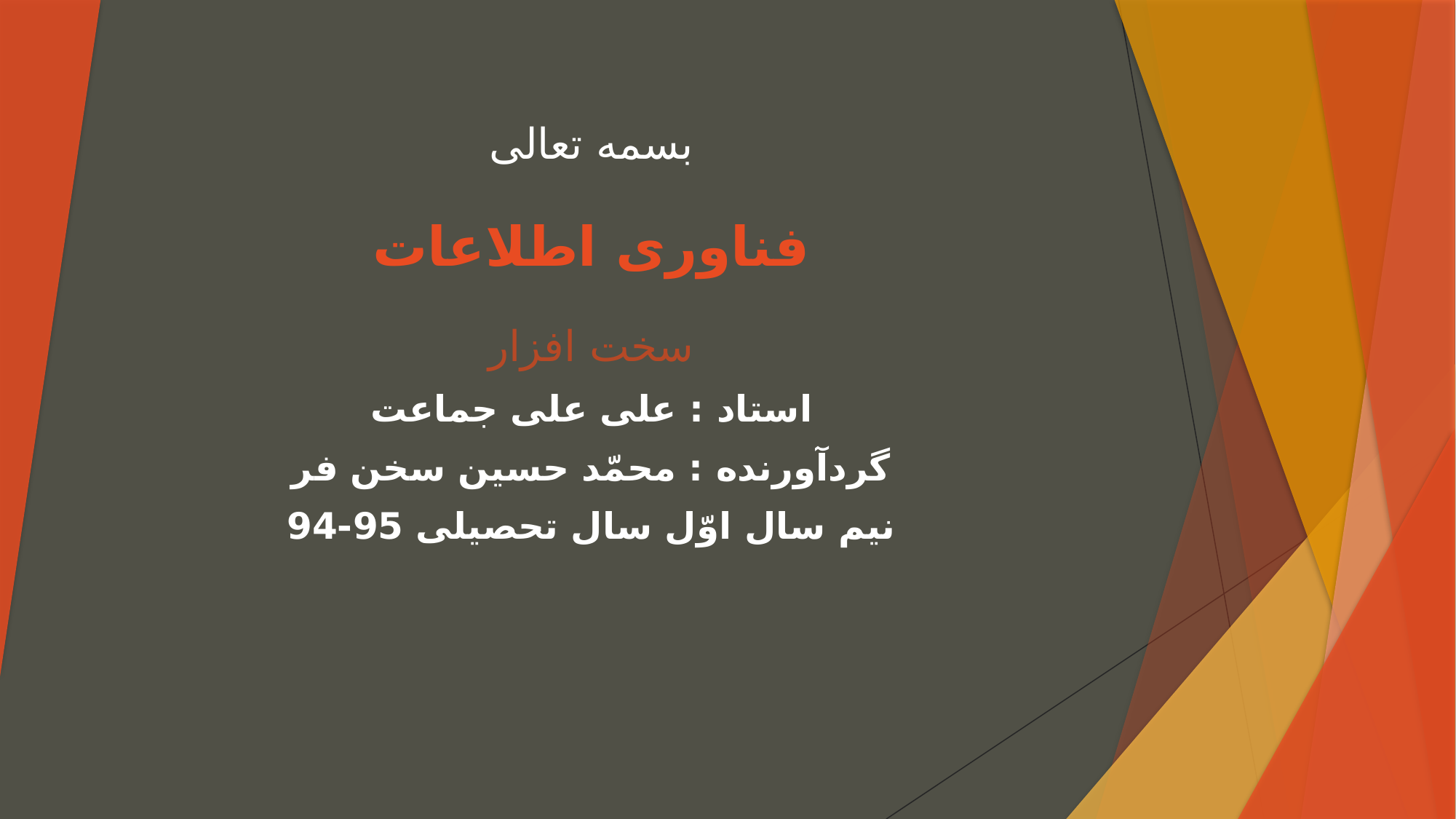

بسمه تعالی
# فناوری اطلاعات
سخت افزار
استاد : علی علی جماعت
گردآورنده : محمّد حسین سخن فر
نیم سال اوّل سال تحصیلی 95-94